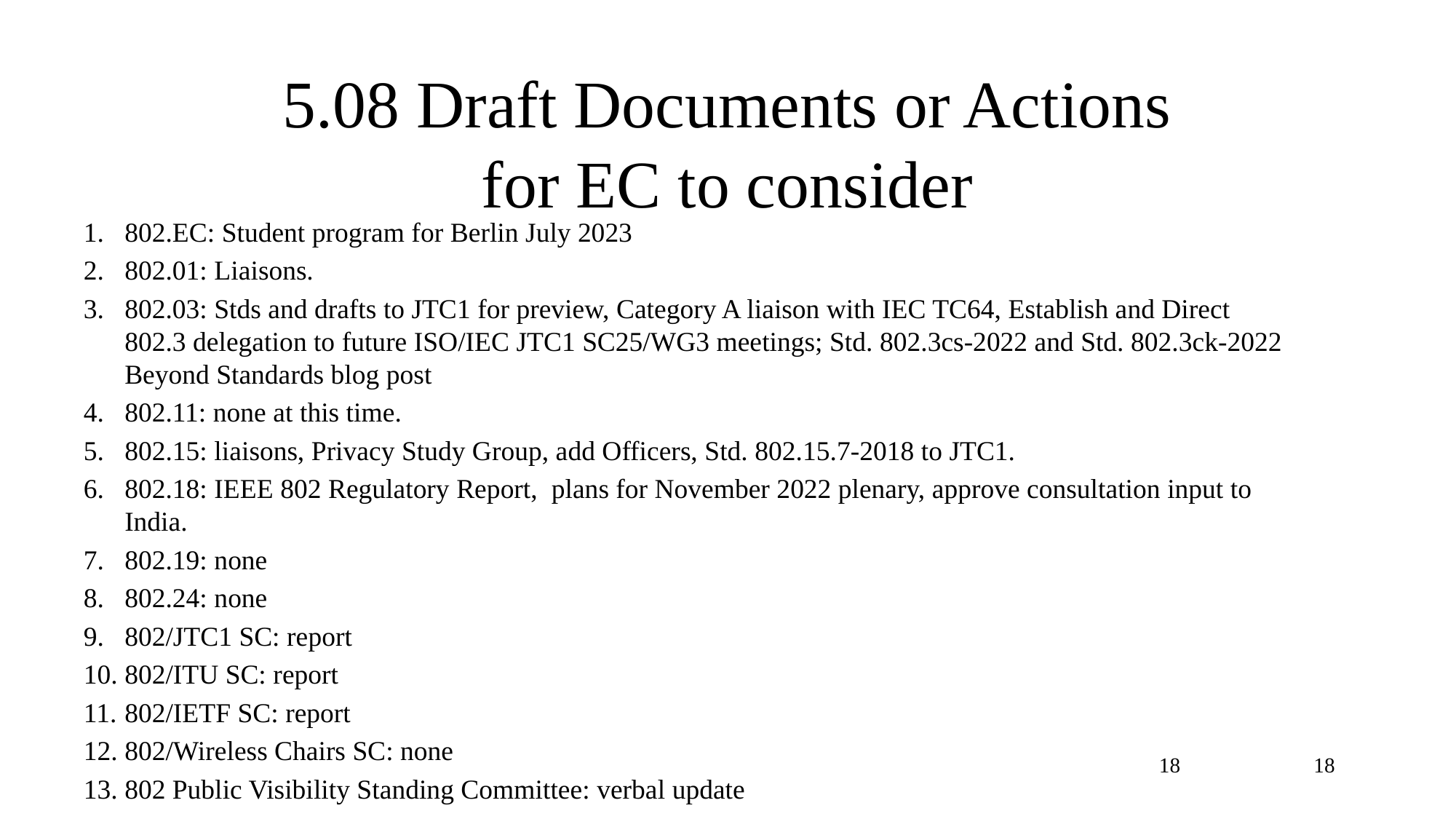

# 5.08 Draft Documents or Actions for EC to consider
802.EC: Student program for Berlin July 2023
802.01: Liaisons.
802.03: Stds and drafts to JTC1 for preview, Category A liaison with IEC TC64, Establish and Direct 802.3 delegation to future ISO/IEC JTC1 SC25/WG3 meetings; Std. 802.3cs-2022 and Std. 802.3ck-2022 Beyond Standards blog post
802.11: none at this time.
802.15: liaisons, Privacy Study Group, add Officers, Std. 802.15.7-2018 to JTC1.
802.18: IEEE 802 Regulatory Report,  plans for November 2022 plenary, approve consultation input to India.
802.19: none
802.24: none
802/JTC1 SC: report
802/ITU SC: report
802/IETF SC: report
802/Wireless Chairs SC: none
802 Public Visibility Standing Committee: verbal update

18
18